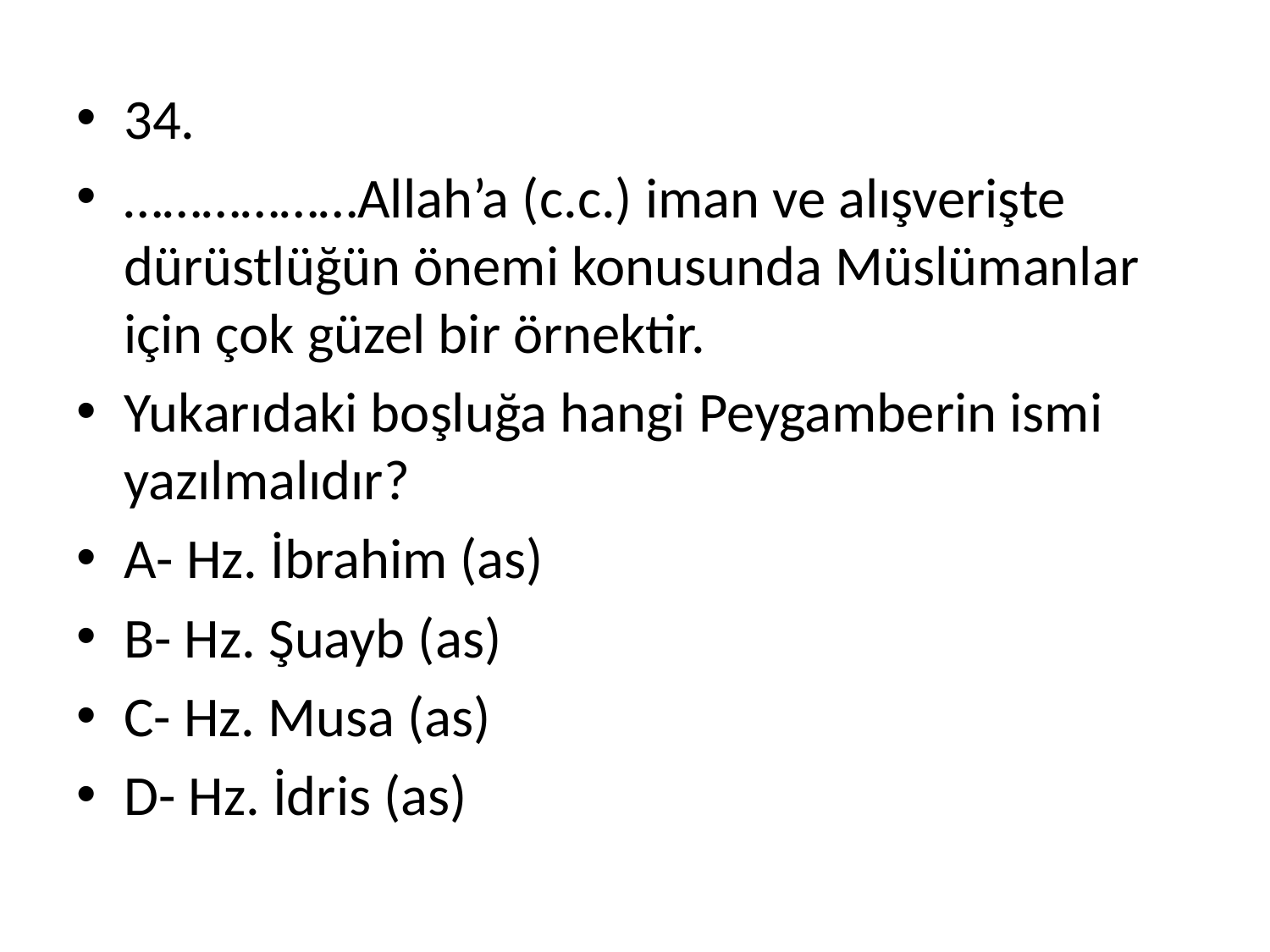

34.
………………Allah’a (c.c.) iman ve alışverişte dürüstlüğün önemi konusunda Müslümanlar için çok güzel bir örnektir.
Yukarıdaki boşluğa hangi Peygamberin ismi yazılmalıdır?
A- Hz. İbrahim (as)
B- Hz. Şuayb (as)
C- Hz. Musa (as)
D- Hz. İdris (as)